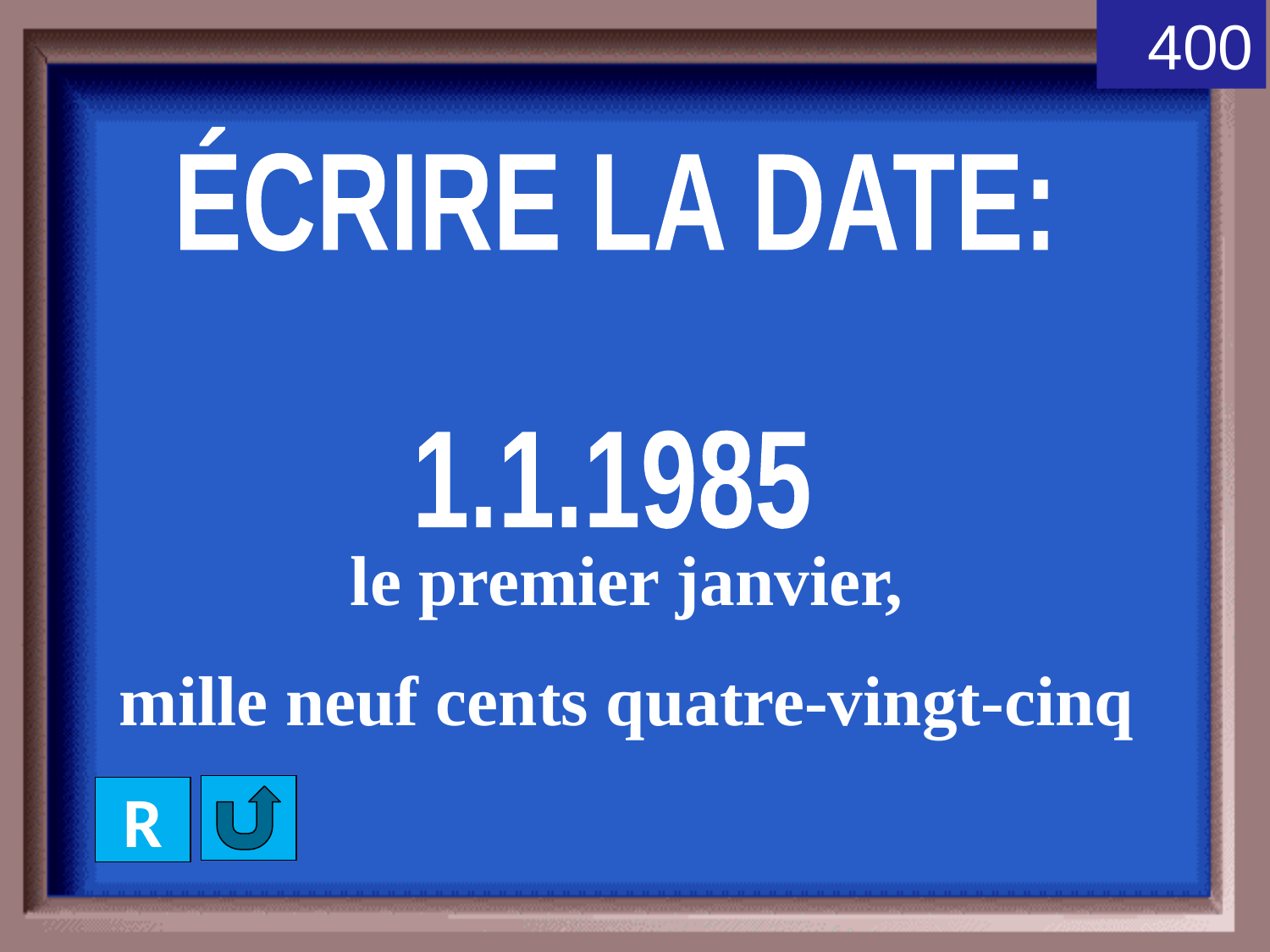

400
ÉCRIRE LA DATE:

1.1.1985
le premier janvier,
mille neuf cents quatre-vingt-cinq

R